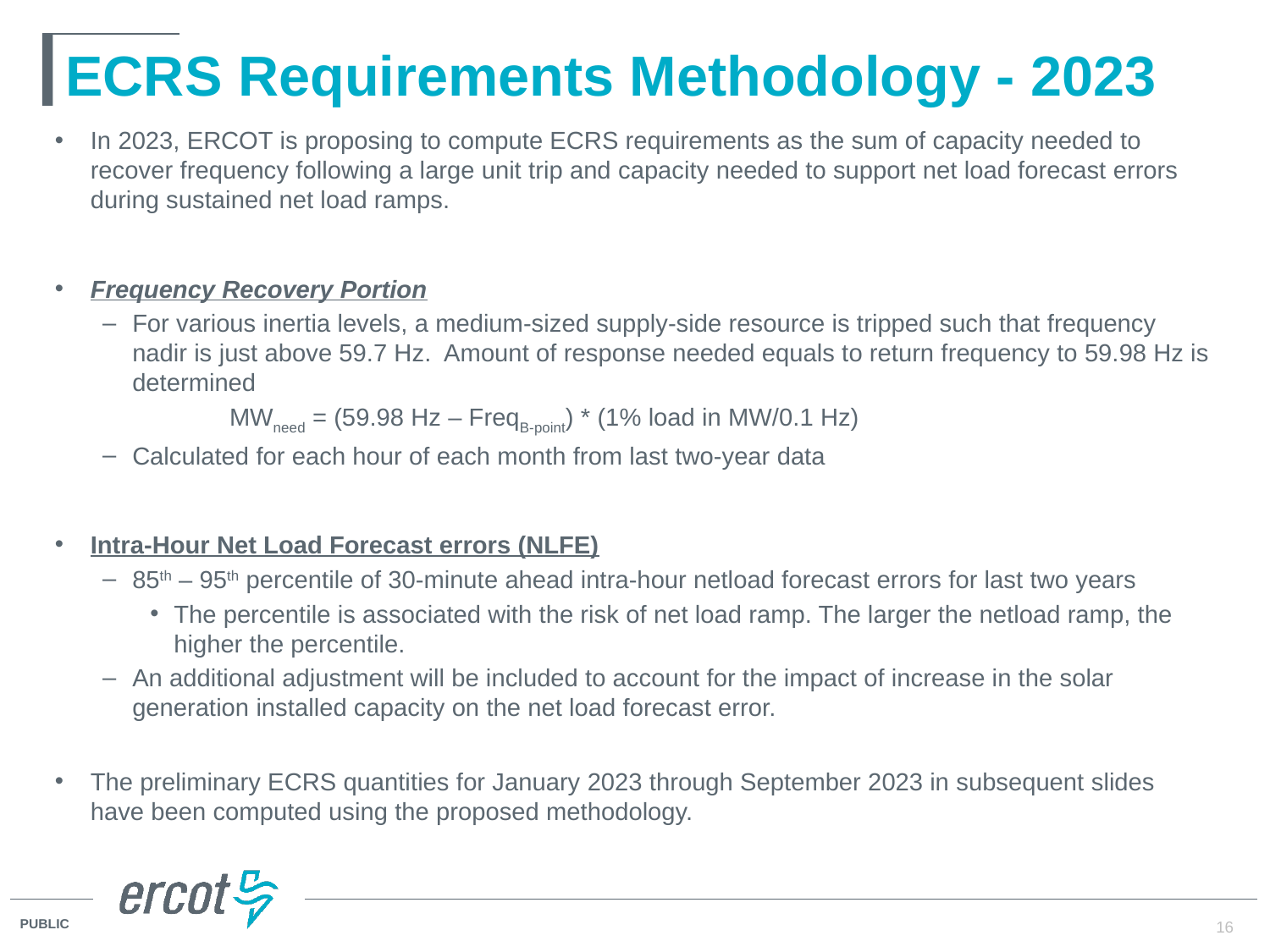

# ECRS Requirements Methodology - 2023
In 2023, ERCOT is proposing to compute ECRS requirements as the sum of capacity needed to recover frequency following a large unit trip and capacity needed to support net load forecast errors during sustained net load ramps.

Frequency Recovery Portion
For various inertia levels, a medium-sized supply-side resource is tripped such that frequency nadir is just above 59.7 Hz.  Amount of response needed equals to return frequency to 59.98 Hz is determined
	MWneed = (59.98 Hz – FreqB-point) * (1% load in MW/0.1 Hz)
Calculated for each hour of each month from last two-year data

Intra-Hour Net Load Forecast errors (NLFE)
85th – 95th percentile of 30-minute ahead intra-hour netload forecast errors for last two years
The percentile is associated with the risk of net load ramp. The larger the netload ramp, the higher the percentile.
An additional adjustment will be included to account for the impact of increase in the solar generation installed capacity on the net load forecast error.

The preliminary ECRS quantities for January 2023 through September 2023 in subsequent slides have been computed using the proposed methodology.
16